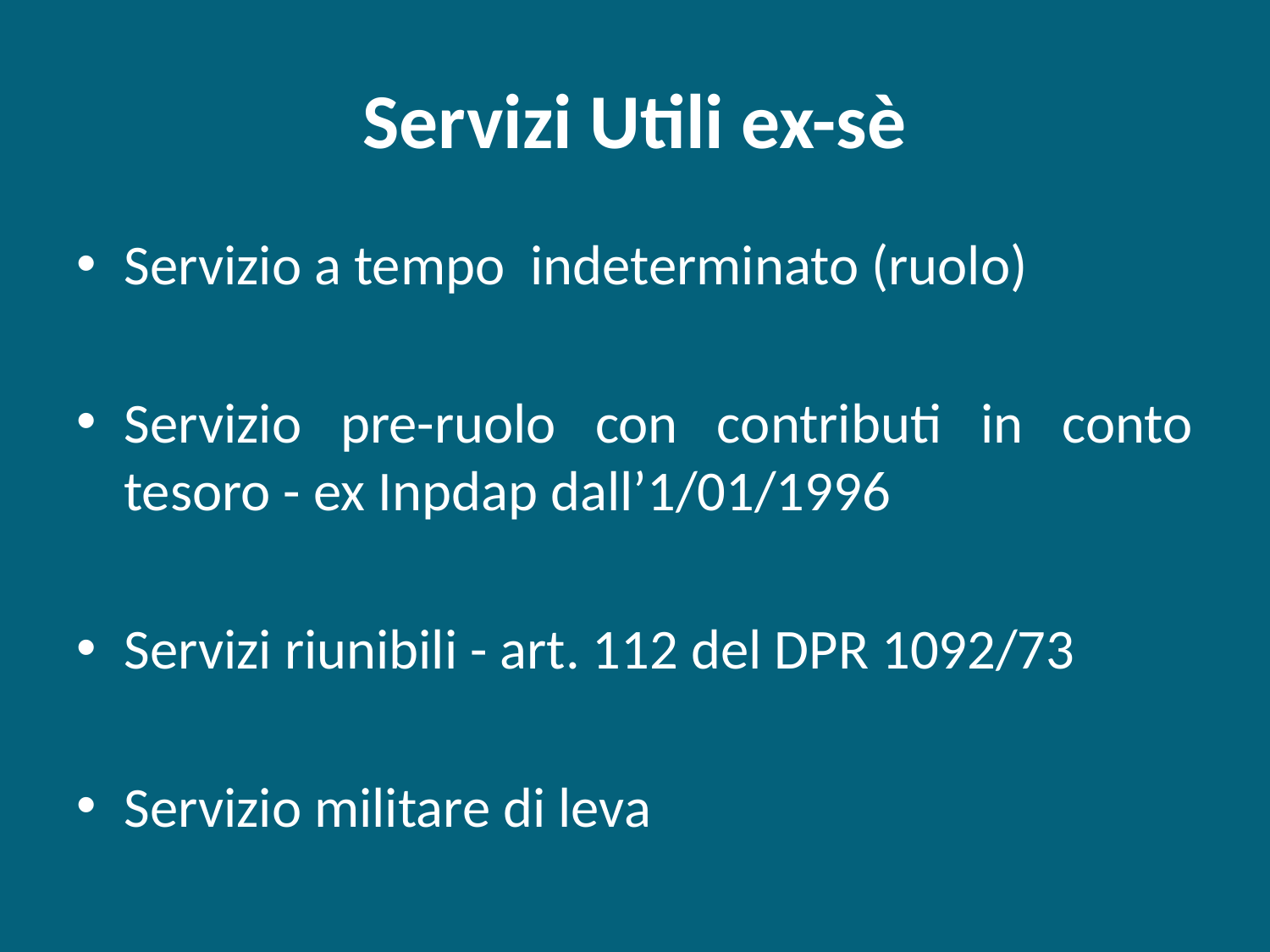

# Servizi Utili ex-sè
Servizio a tempo  indeterminato (ruolo)

Servizio pre-ruolo con contributi in conto tesoro - ex Inpdap dall’1/01/1996

Servizi riunibili - art. 112 del DPR 1092/73

Servizio militare di leva